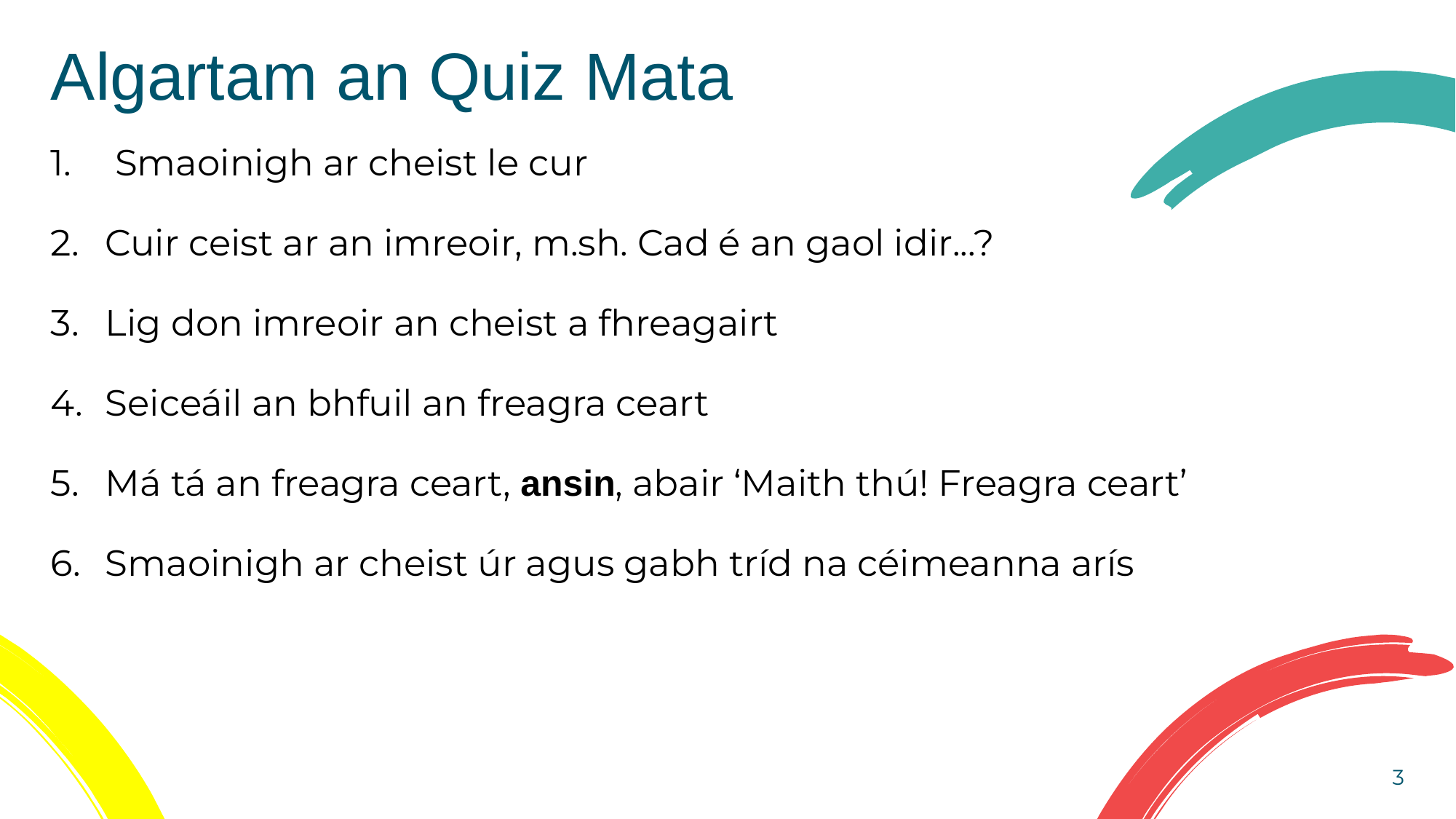

# Algartam an Quiz Mata
 Smaoinigh ar cheist le cur
Cuir ceist ar an imreoir, m.sh. Cad é an gaol idir...?
Lig don imreoir an cheist a fhreagairt
Seiceáil an bhfuil an freagra ceart
Má tá an freagra ceart, ansin, abair ‘Maith thú! Freagra ceart’
Smaoinigh ar cheist úr agus gabh tríd na céimeanna arís
3